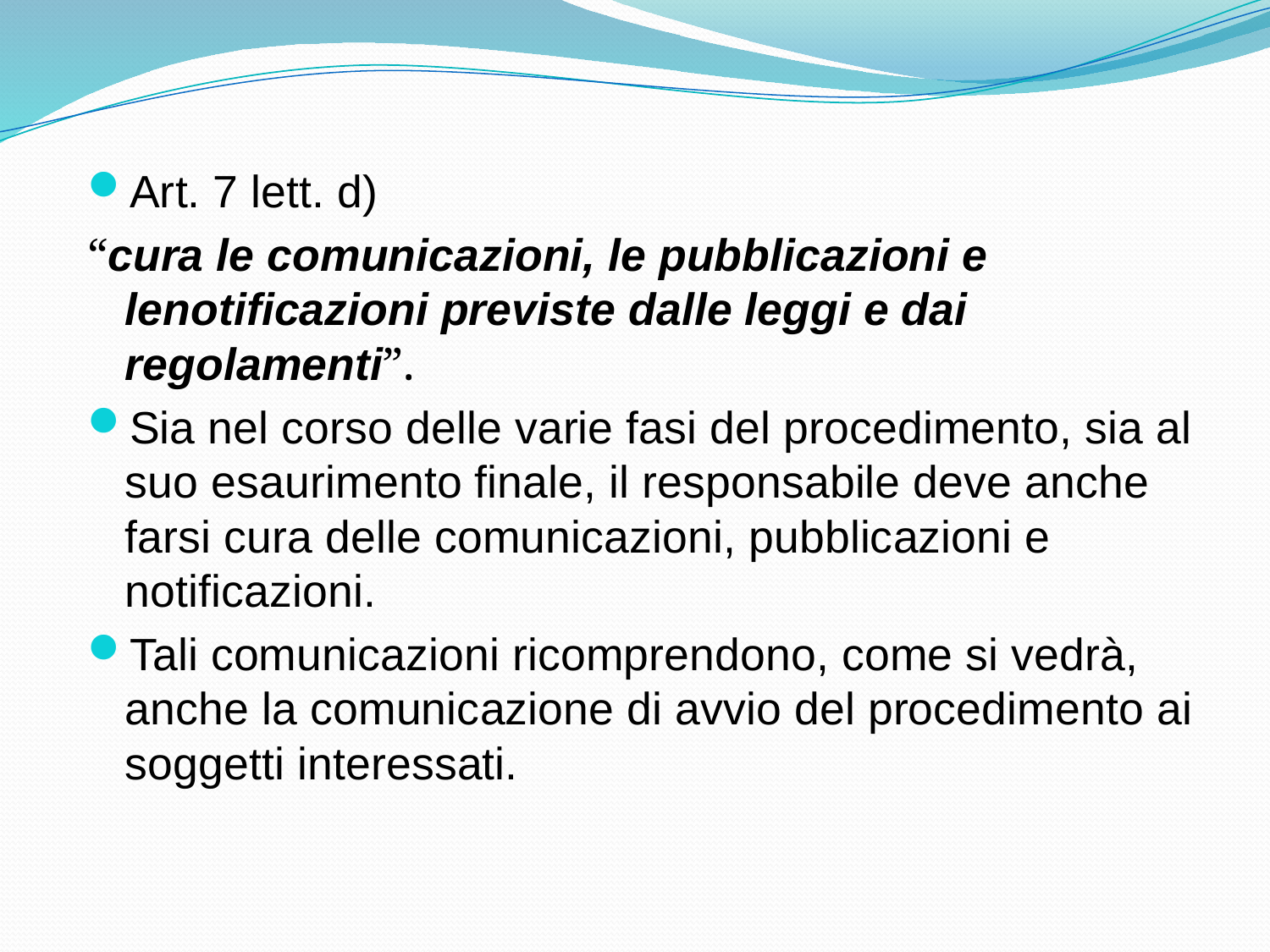

Art. 7 lett. d)
“cura le comunicazioni, le pubblicazioni e lenotificazioni previste dalle leggi e dai regolamenti”.
Sia nel corso delle varie fasi del procedimento, sia al suo esaurimento finale, il responsabile deve anche farsi cura delle comunicazioni, pubblicazioni e notificazioni.
Tali comunicazioni ricomprendono, come si vedrà, anche la comunicazione di avvio del procedimento ai soggetti interessati.